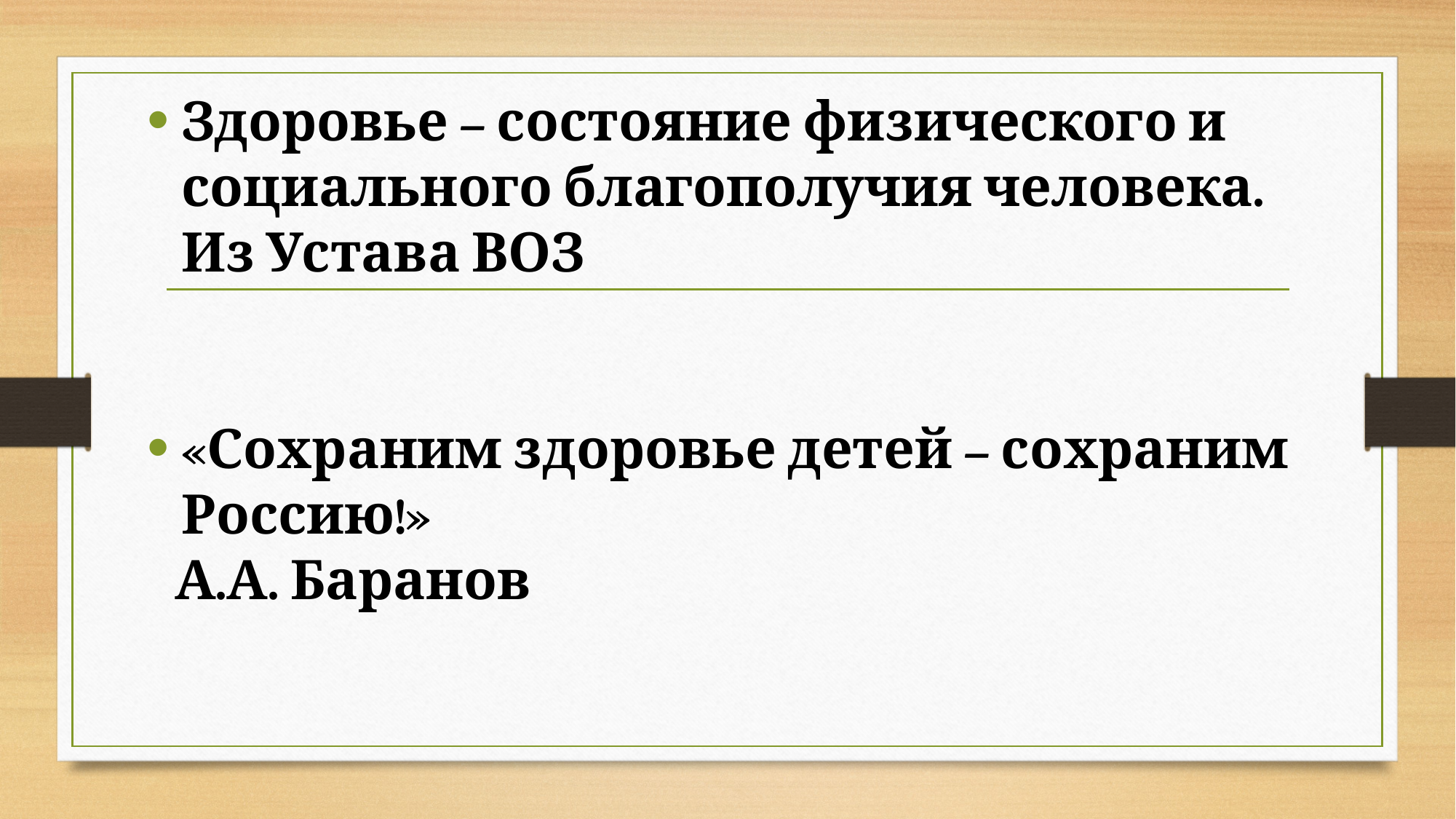

Здоровье – состояние физического и 
социального благополучия человека. 
Из Устава ВОЗ

«Сохраним здоровье детей – сохраним Россию!»
  А.А. Баранов